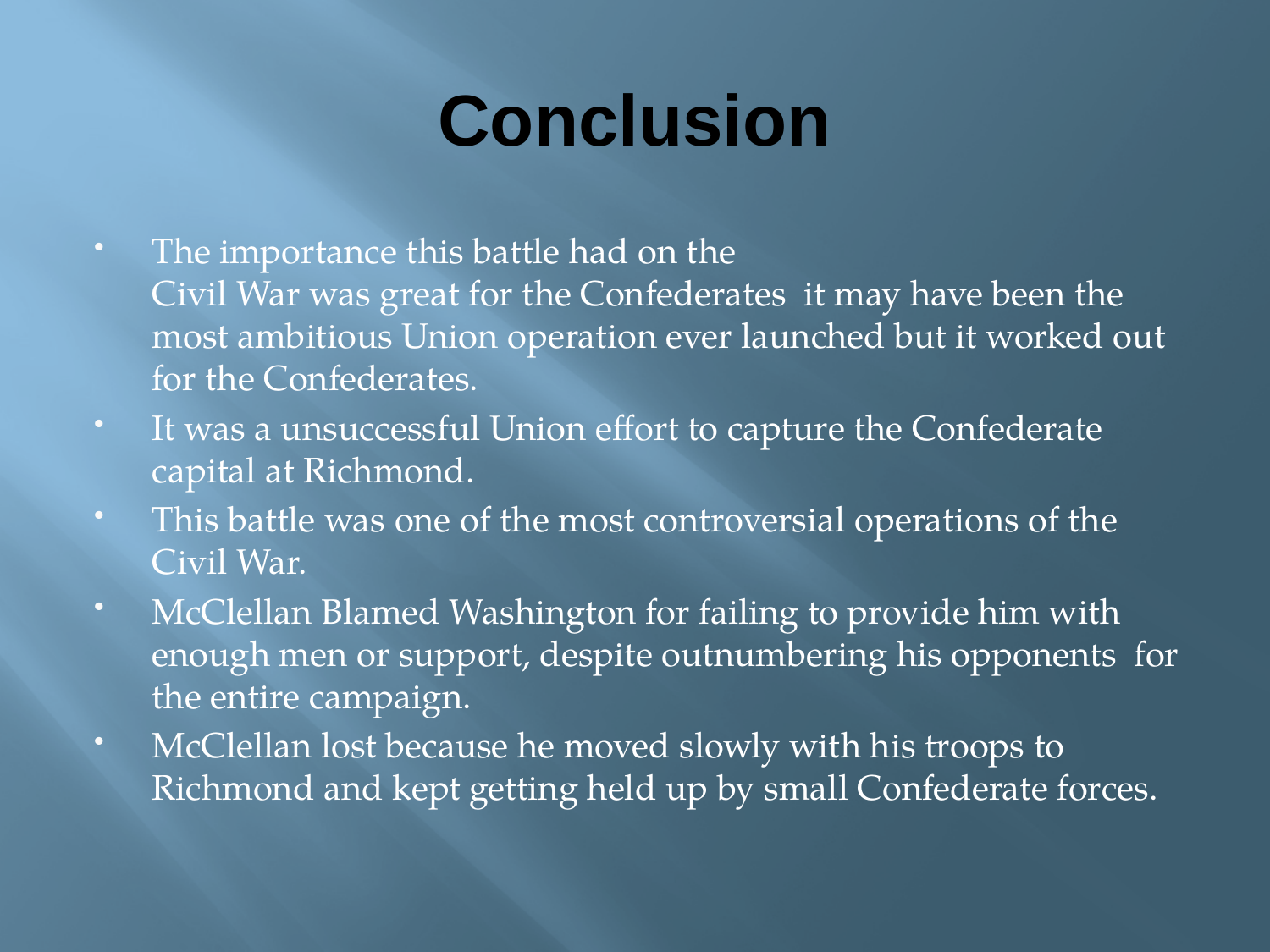

# Conclusion
The importance this battle had on the
Civil War was great for the Confederates  it may have been the most ambitious Union operation ever launched but it worked out for the Confederates.
It was a unsuccessful Union effort to capture the Confederate capital at Richmond.
This battle was one of the most controversial operations of the Civil War.
McClellan Blamed Washington for failing to provide him with enough men or support, despite outnumbering his opponents  for the entire campaign.
McClellan lost because he moved slowly with his troops to Richmond and kept getting held up by small Confederate forces.